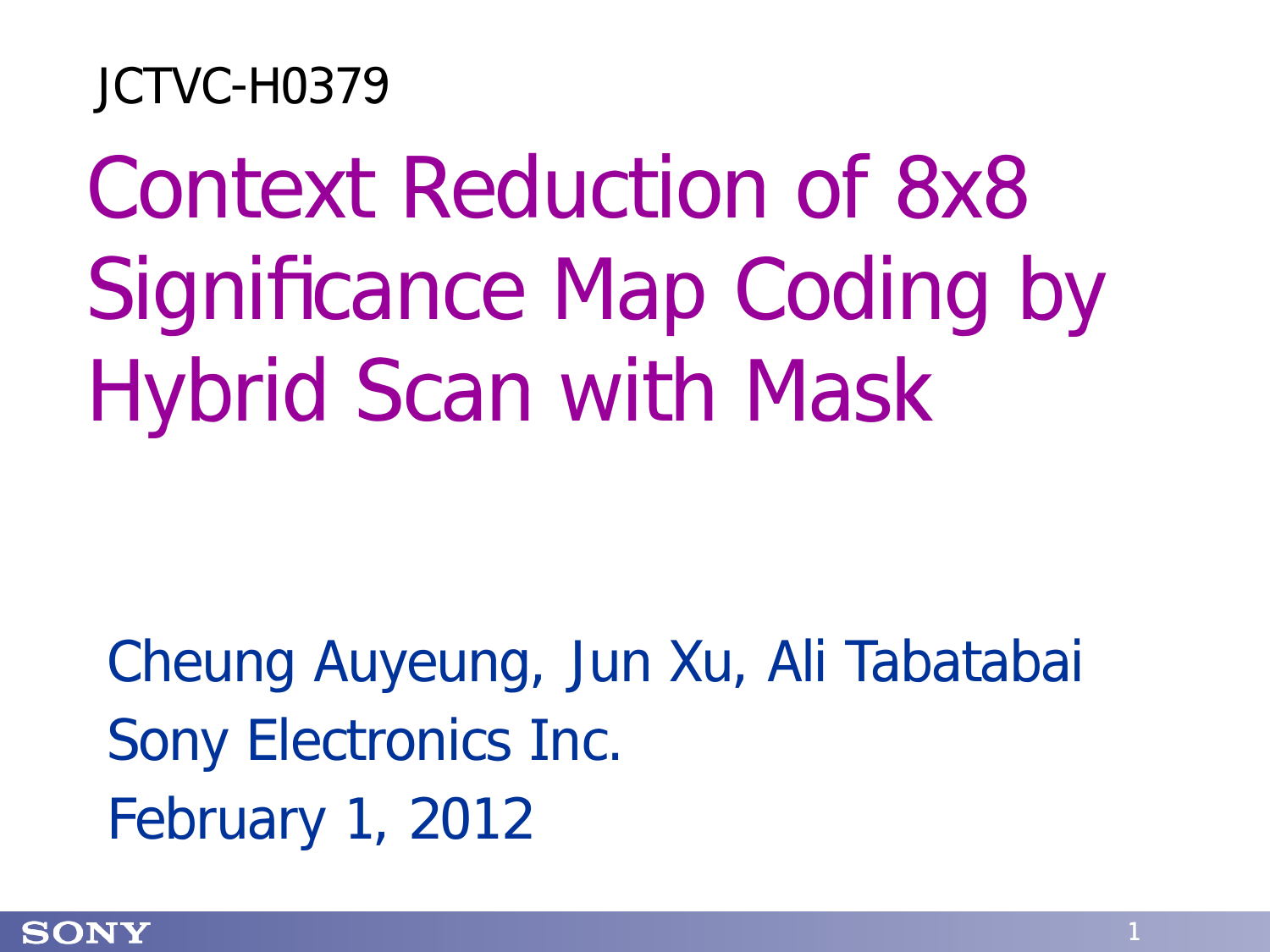

JCTVC-H0379
Context Reduction of 8x8 Significance Map Coding by Hybrid Scan with Mask
Cheung Auyeung, Jun Xu, Ali Tabatabai
Sony Electronics Inc.
February 1, 2012
1
1